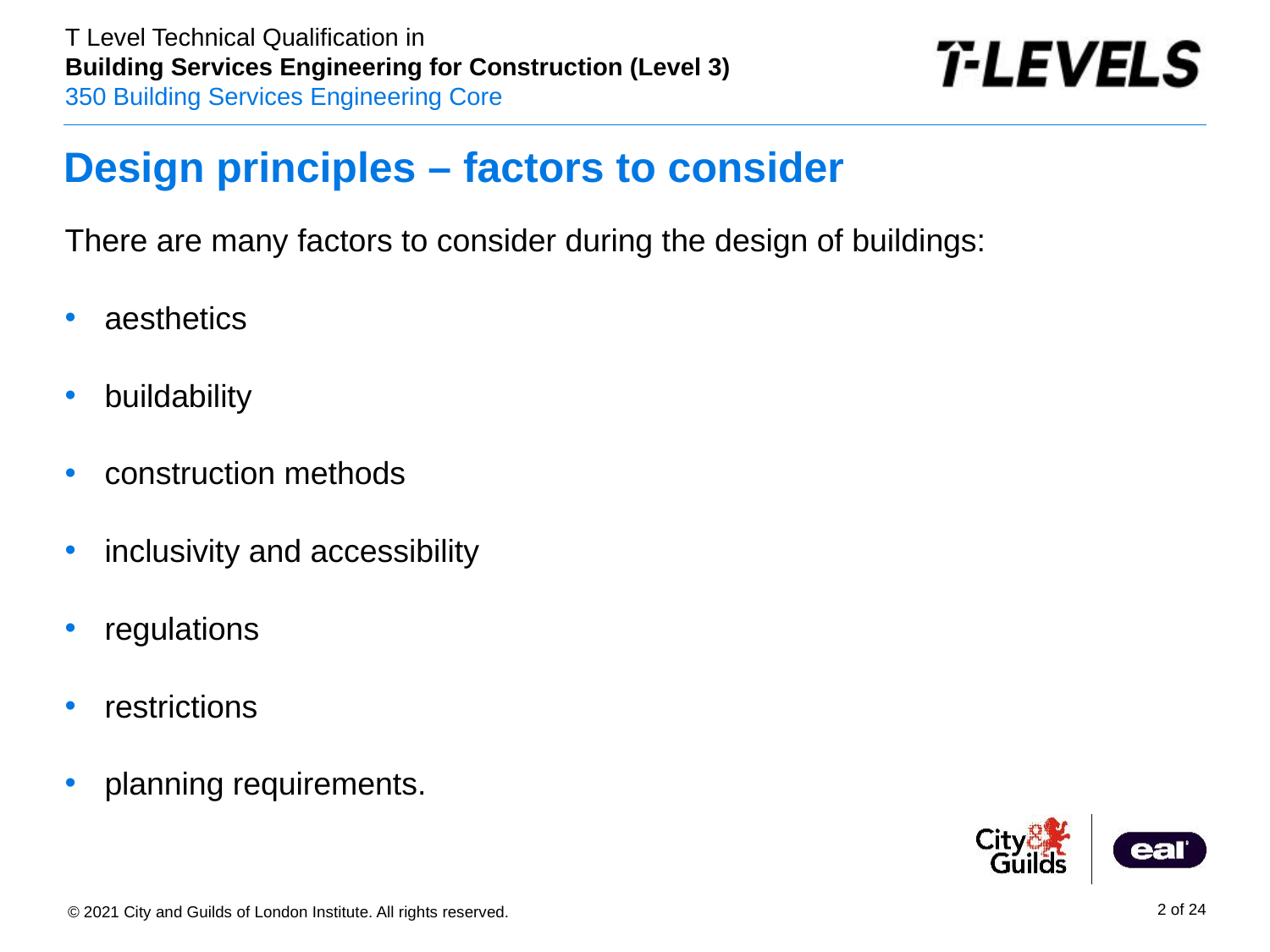

# Design principles – factors to consider
There are many factors to consider during the design of buildings:
aesthetics
buildability
construction methods
inclusivity and accessibility
regulations
restrictions
planning requirements.